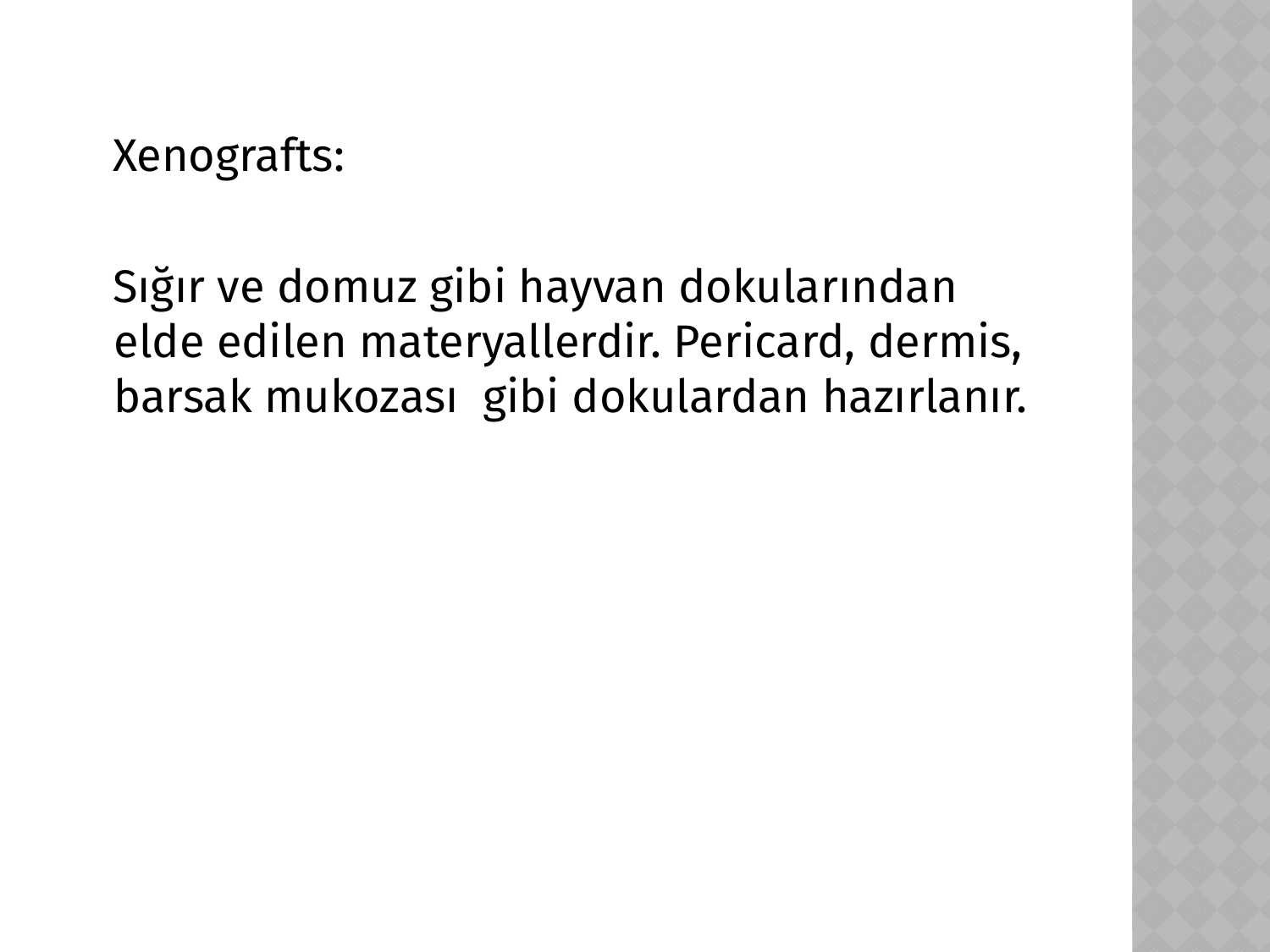

Xenografts:

   Sığır ve domuz gibi hayvan dokularından elde edilen materyallerdir. Pericard, dermis, barsak mukozası  gibi dokulardan hazırlanır.